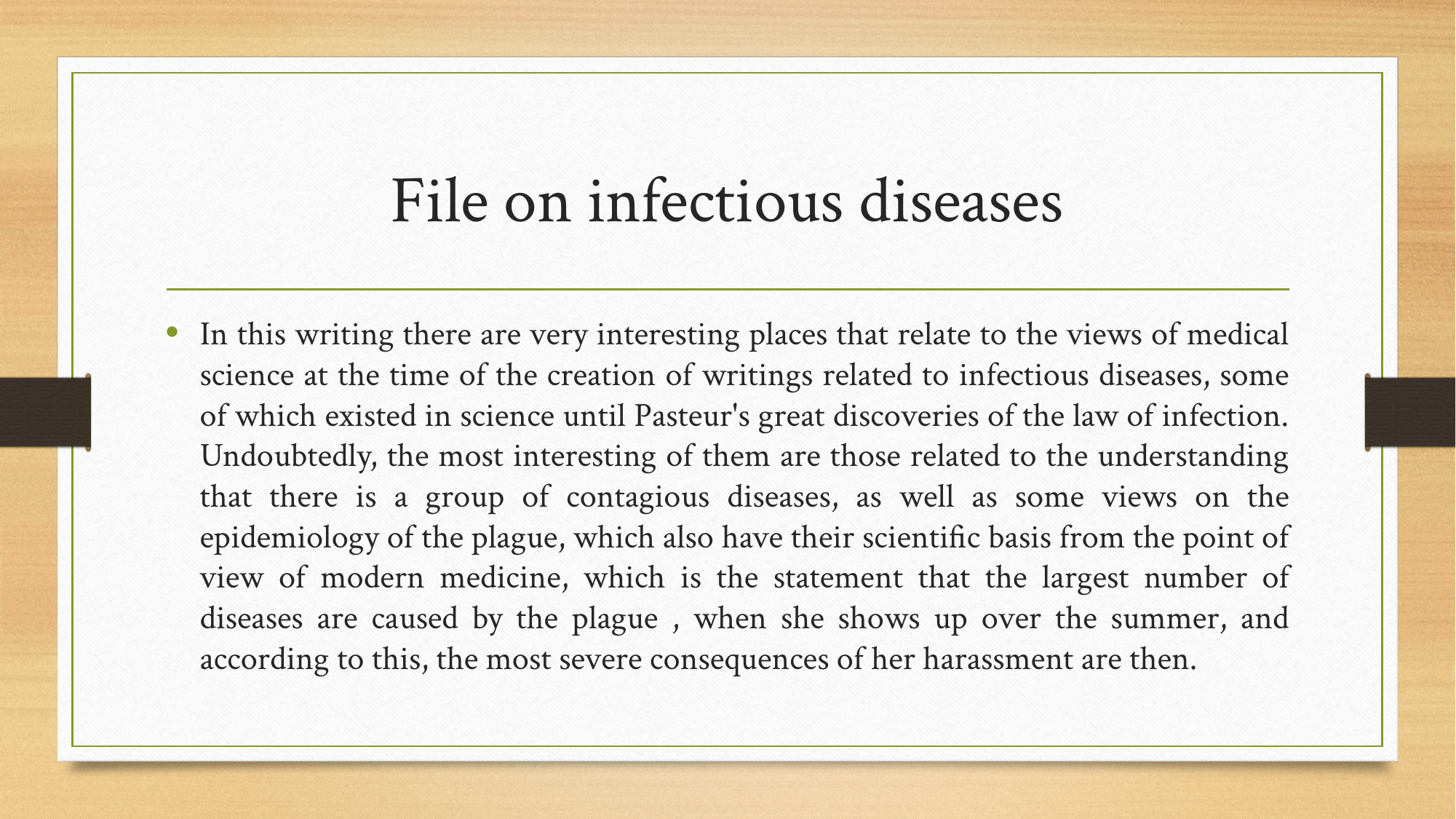

# File on infectious diseases
In this writing there are very interesting places that relate to the views of medical science at the time of the creation of writings related to infectious diseases, some of which existed in science until Pasteur's great discoveries of the law of infection. Undoubtedly, the most interesting of them are those related to the understanding that there is a group of contagious diseases, as well as some views on the epidemiology of the plague, which also have their scientific basis from the point of view of modern medicine, which is the statement that the largest number of diseases are caused by the plague , when she shows up over the summer, and according to this, the most severe consequences of her harassment are then.